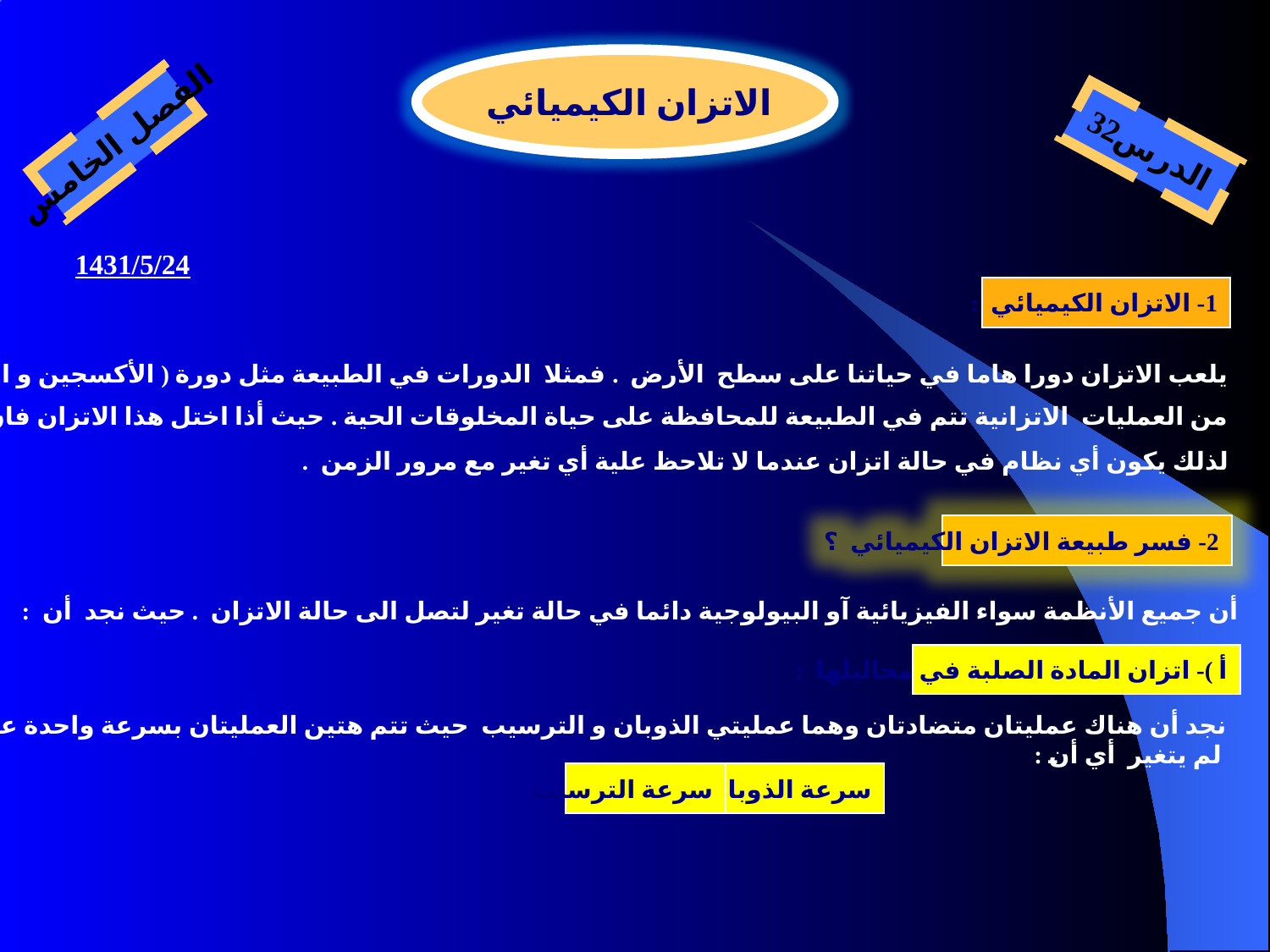

الاتزان الكيميائي
الفصل الخامس
الدرس32
1431/5/24
1- الاتزان الكيميائي  :
يلعب الاتزان دورا هاما في حياتنا على سطح  الأرض  . فمثلا  الدورات في الطبيعة مثل دورة ( الأكسجين و النيتروجين و الماء )  فقد جعل الله كثيرا

من العمليات  الاتزانية تتم في الطبيعة للمحافظة على حياة المخلوقات الحية . حيث أذا اختل هذا الاتزان فان اضطرابا  يمكن أن يحدث في الكون  .

لذلك يكون أي نظام في حالة اتزان عندما لا تلاحظ علية أي تغير مع مرور الزمن  .

2- فسر طبيعة الاتزان الكيميائي  ؟
أن جميع الأنظمة سواء الفيزيائية آو البيولوجية دائما في حالة تغير لتصل الى حالة الاتزان  . حيث نجد  أن  :
أ )- اتزان المادة الصلبة في محاليلها  :
نجد أن هناك عمليتان متضادتان وهما عمليتي الذوبان و الترسيب  حيث تتم هتين العمليتان بسرعة واحدة عند حالة الاتزان فيبدو للناظر وكان شي
 لم يتغير  أي أن :
سرعة الترسيب
سرعة الذوبان  =